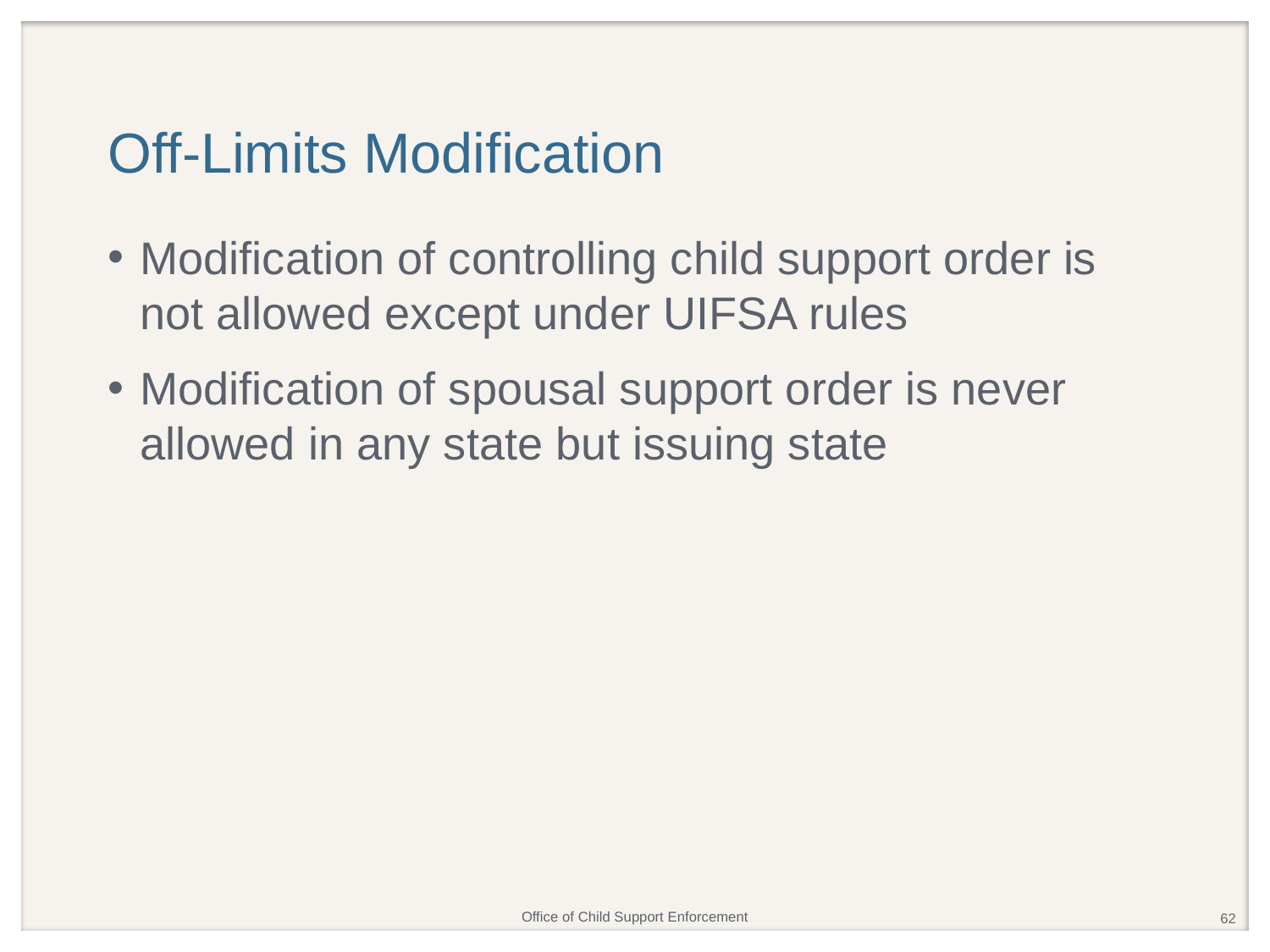

# Off-Limits Modification
Modification of controlling child support order is not allowed except under UIFSA rules
Modification of spousal support order is never allowed in any state but issuing state

62